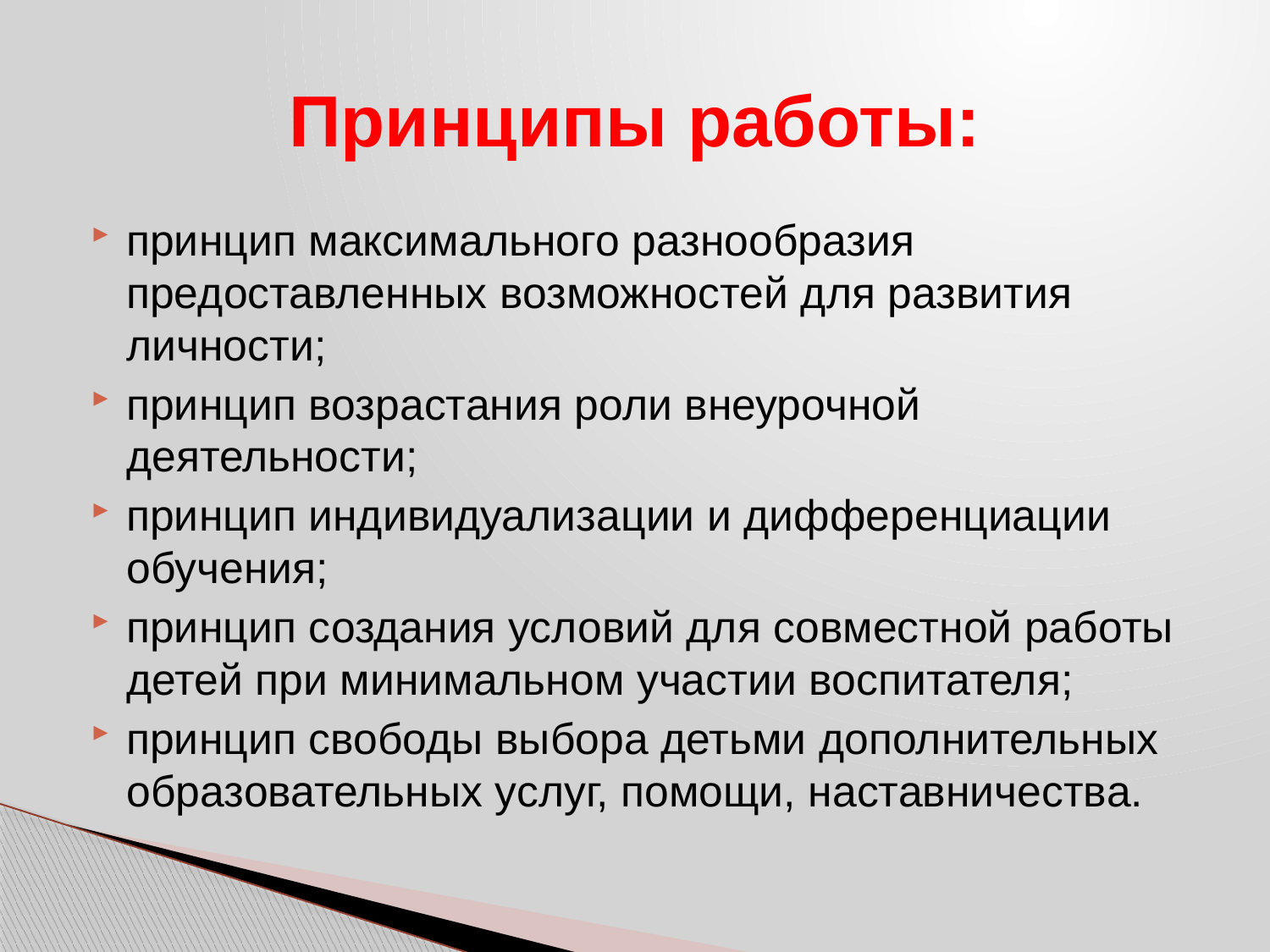

# Принципы работы:
принцип максимального разнообразия предоставленных возможностей для развития личности;
принцип возрастания роли внеурочной деятельности;
принцип индивидуализации и дифференциации обучения;
принцип создания условий для совместной работы детей при минимальном участии воспитателя;
принцип свободы выбора детьми дополнительных образовательных услуг, помощи, наставничества.